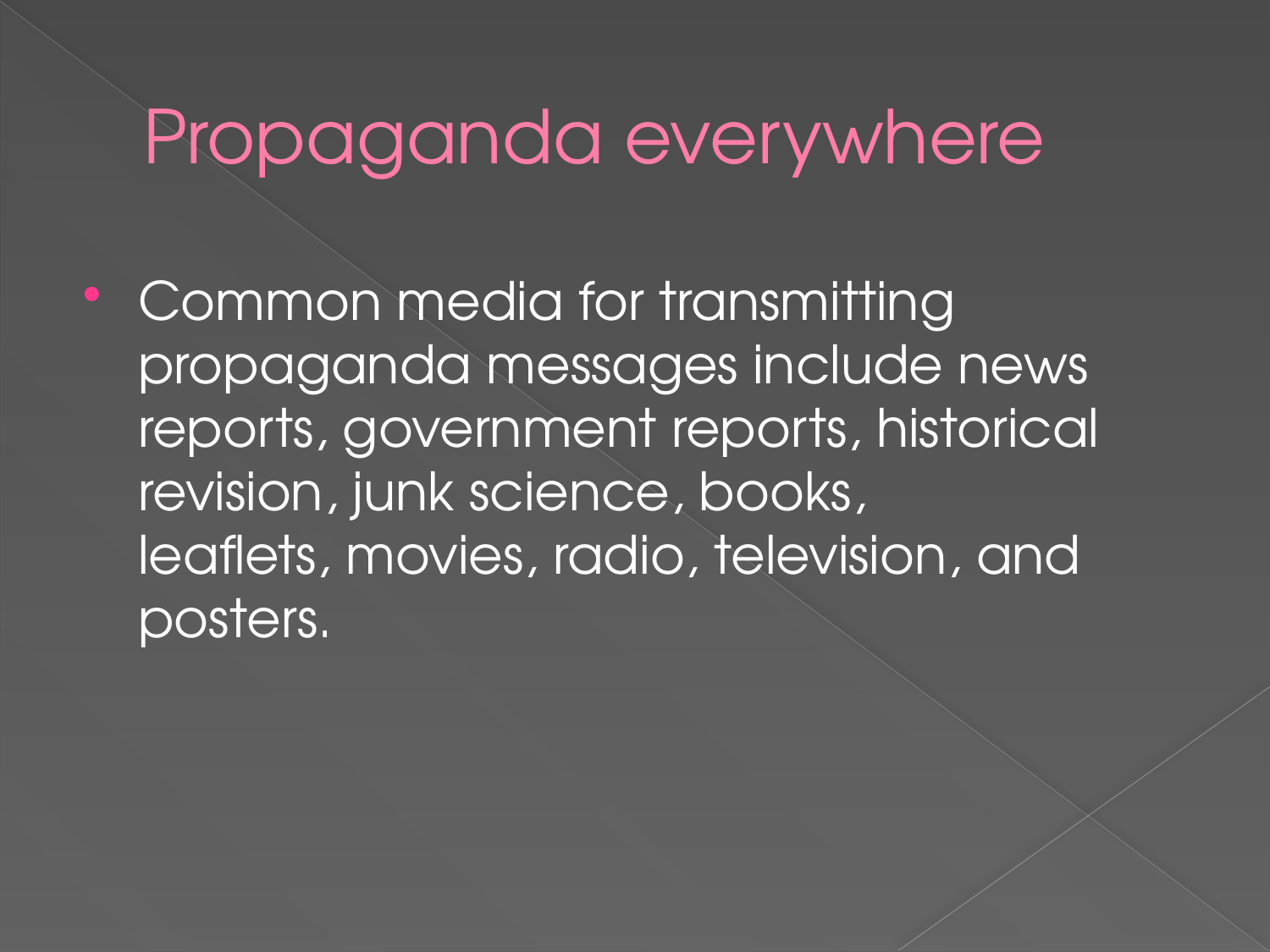

# Propaganda everywhere
Common media for transmitting propaganda messages include news reports, government reports, historical revision, junk science, books, leaflets, movies, radio, television, and posters.